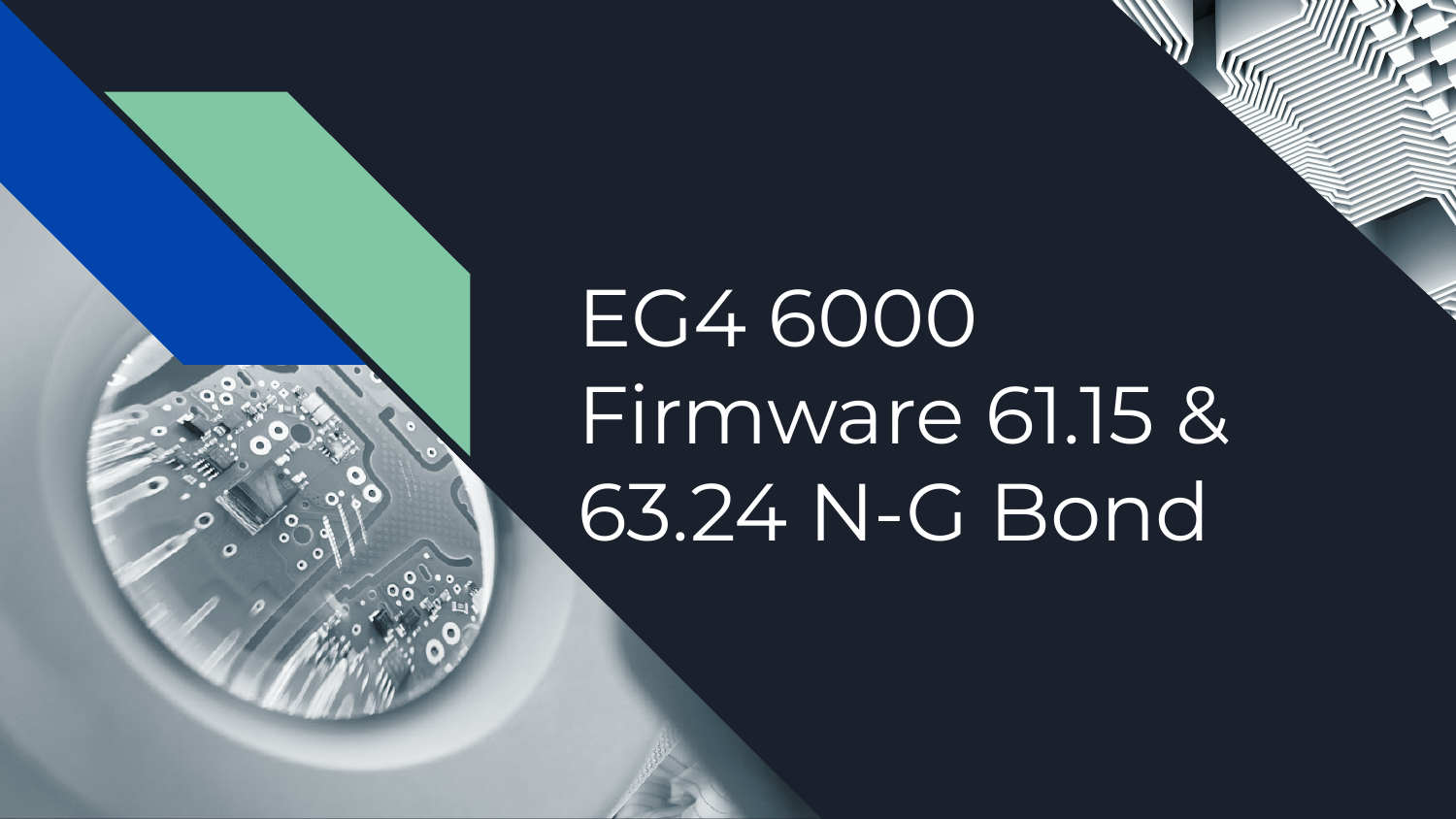

# EG4 6000 Firmware 61.15 & 63.24 N-G Bond